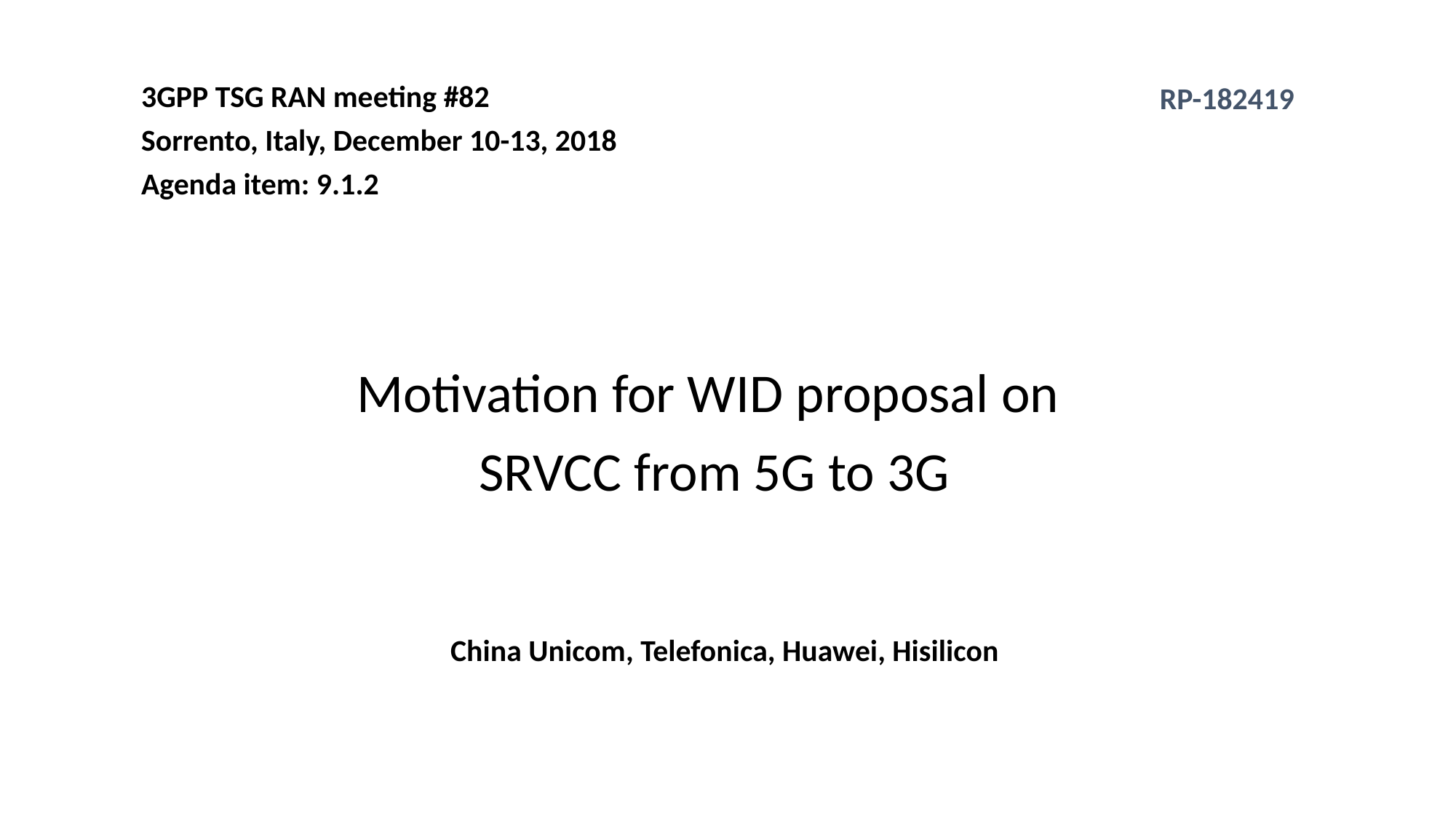

3GPP TSG RAN meeting #82
Sorrento, Italy, December 10-13, 2018
Agenda item: 9.1.2
RP-182419
Motivation for WID proposal on
SRVCC from 5G to 3G
China Unicom, Telefonica, Huawei, Hisilicon